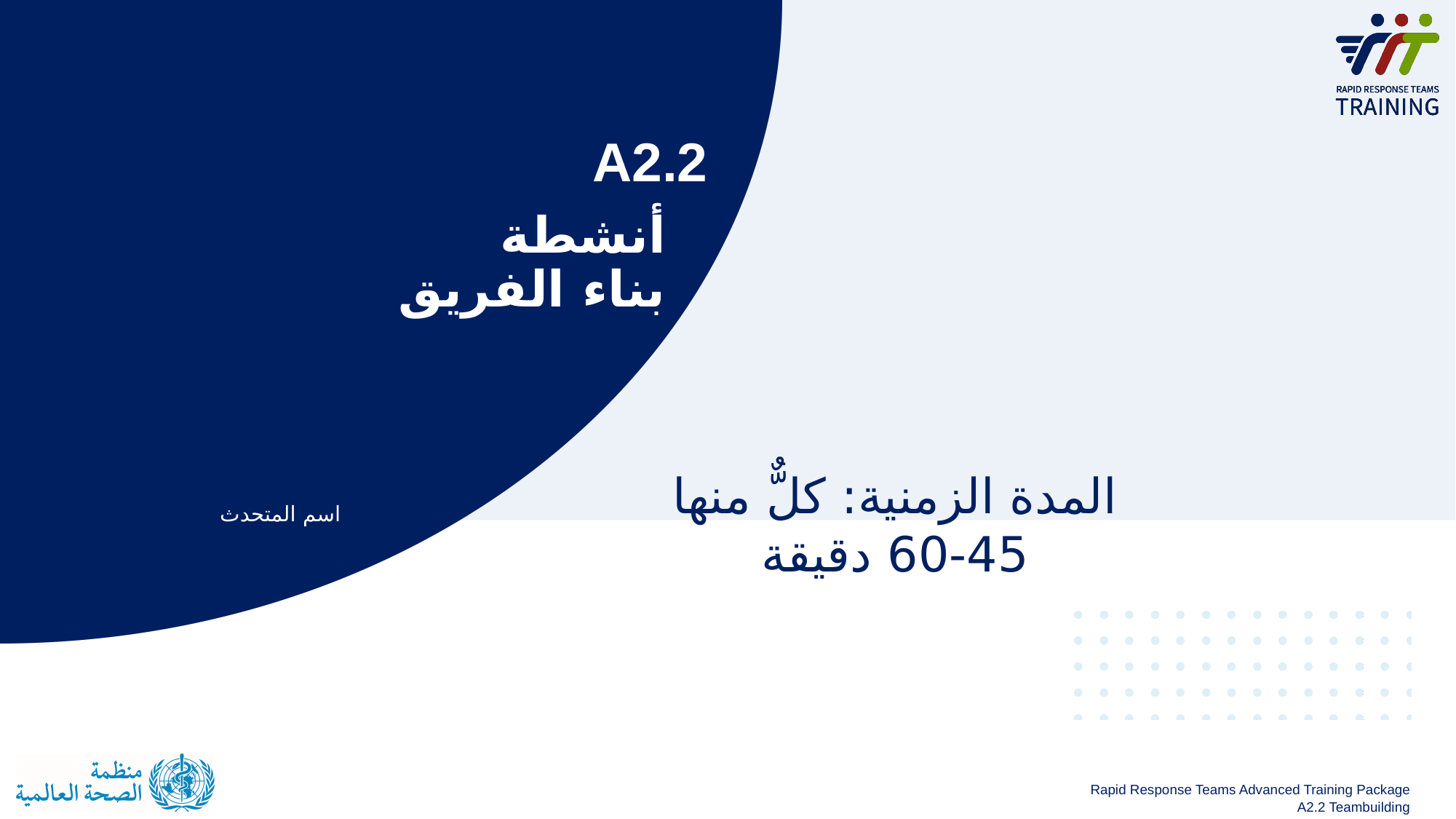

A2.2
# أنشطة بناء الفريق
المدة الزمنية: كلٌّ منها 45-60 دقيقة
اسم المتحدث